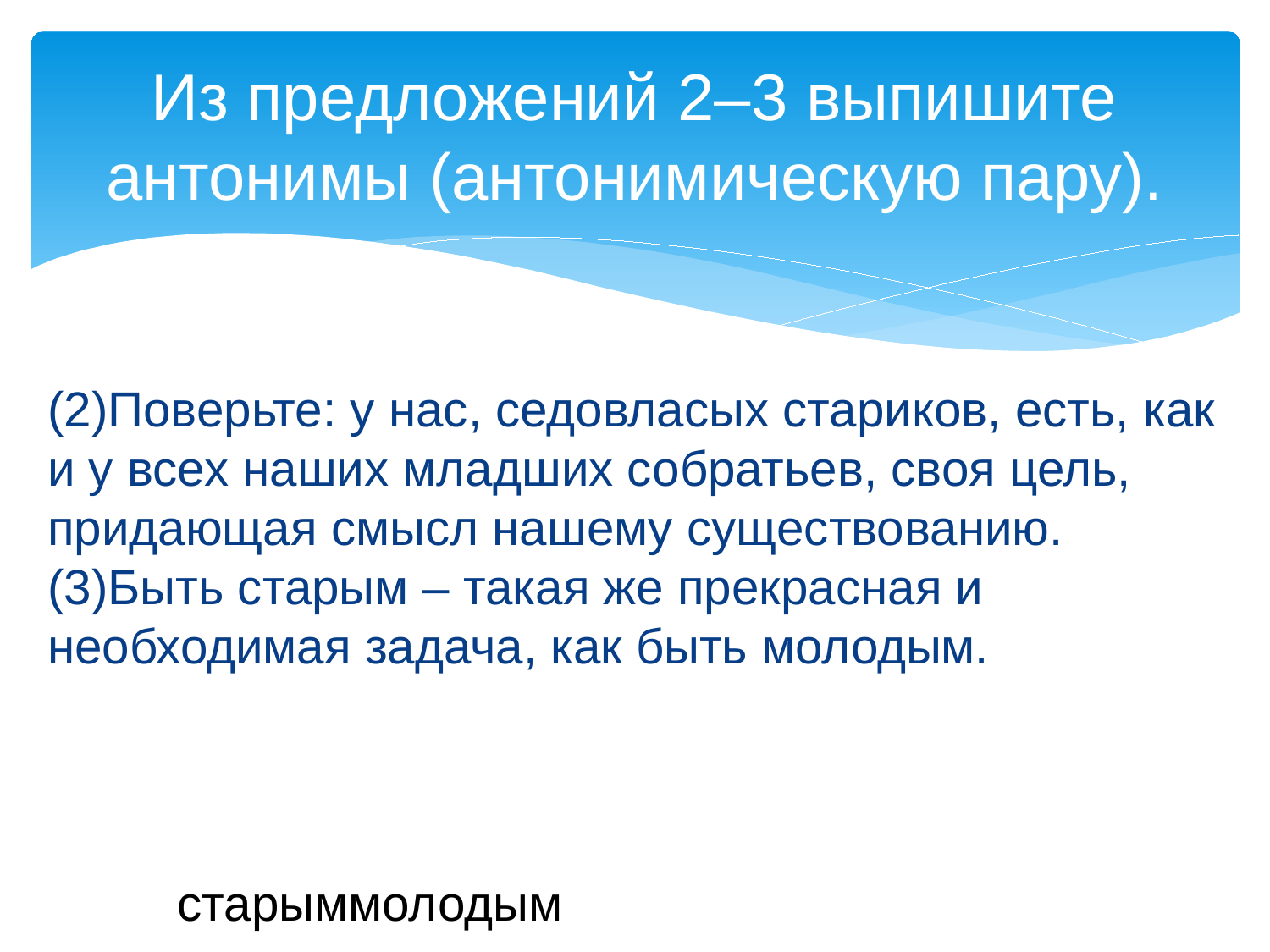

# Из предложений 2–3 выпишите антонимы (антонимическую пару).
(2)Поверьте: у нас, седовласых стариков, есть, как и у всех наших младших собратьев, своя цель, придающая смысл нашему существованию. (3)Быть старым – такая же прекрасная и необходимая задача, как быть молодым.
старыммолодым